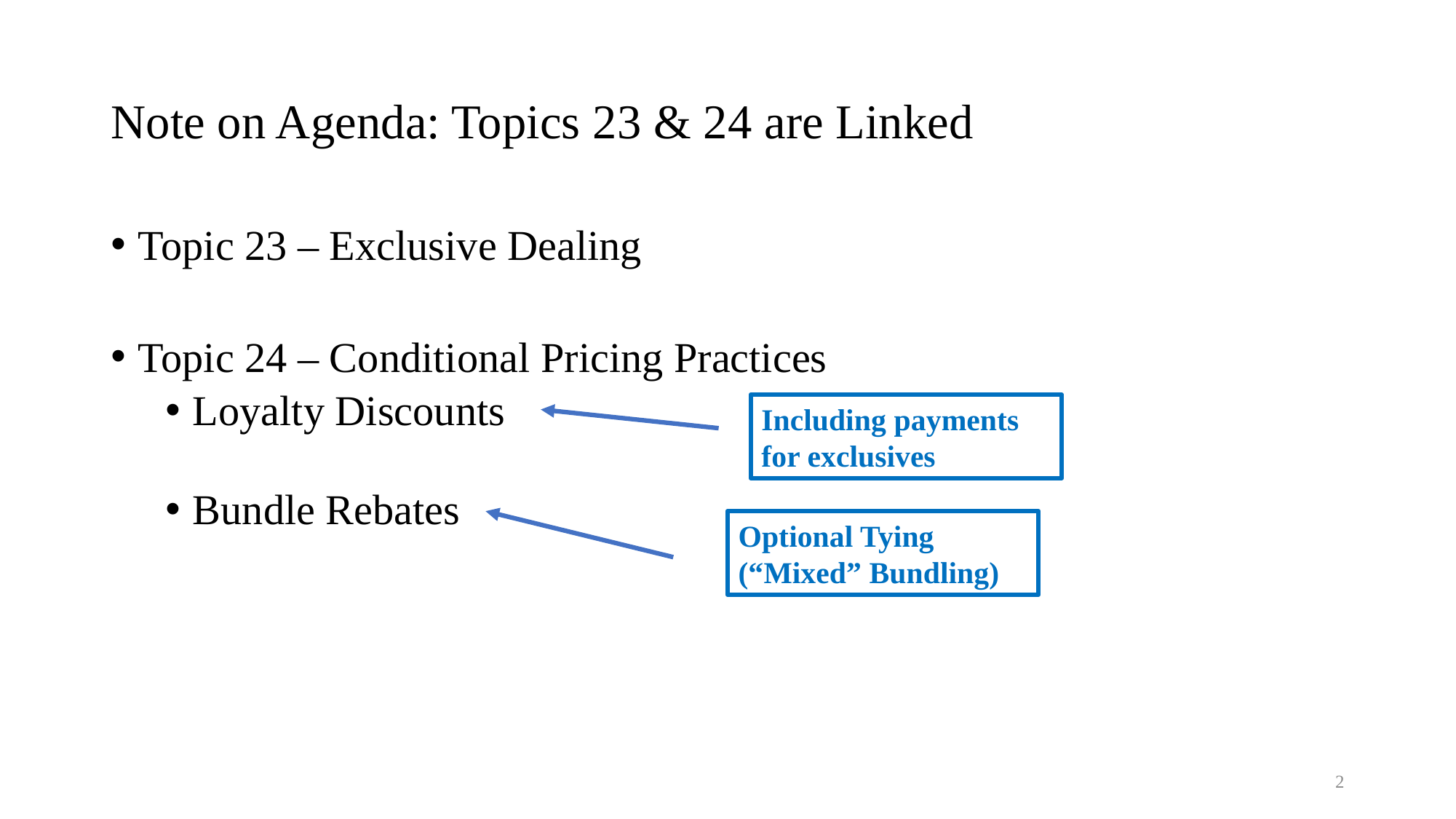

# Note on Agenda: Topics 23 & 24 are Linked
Topic 23 – Exclusive Dealing
Topic 24 – Conditional Pricing Practices
Loyalty Discounts
Bundle Rebates

Including payments for exclusives
Optional Tying (“Mixed” Bundling)
2